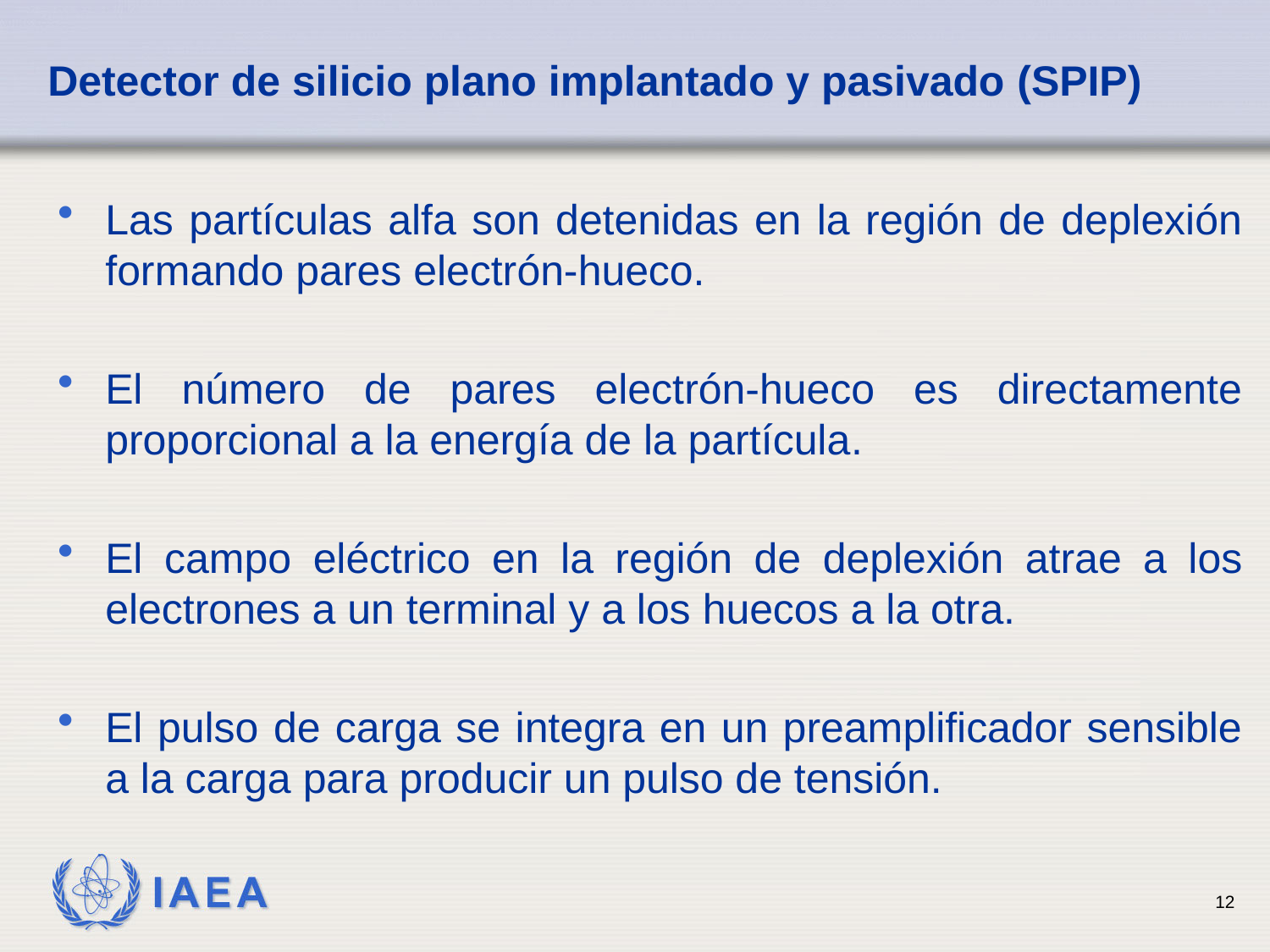

# Detector de silicio plano implantado y pasivado (SPIP)
Las partículas alfa son detenidas en la región de deplexión formando pares electrón-hueco.

El número de pares electrón-hueco es directamente proporcional a la energía de la partícula.

El campo eléctrico en la región de deplexión atrae a los electrones a un terminal y a los huecos a la otra.

El pulso de carga se integra en un preamplificador sensible a la carga para producir un pulso de tensión.
12